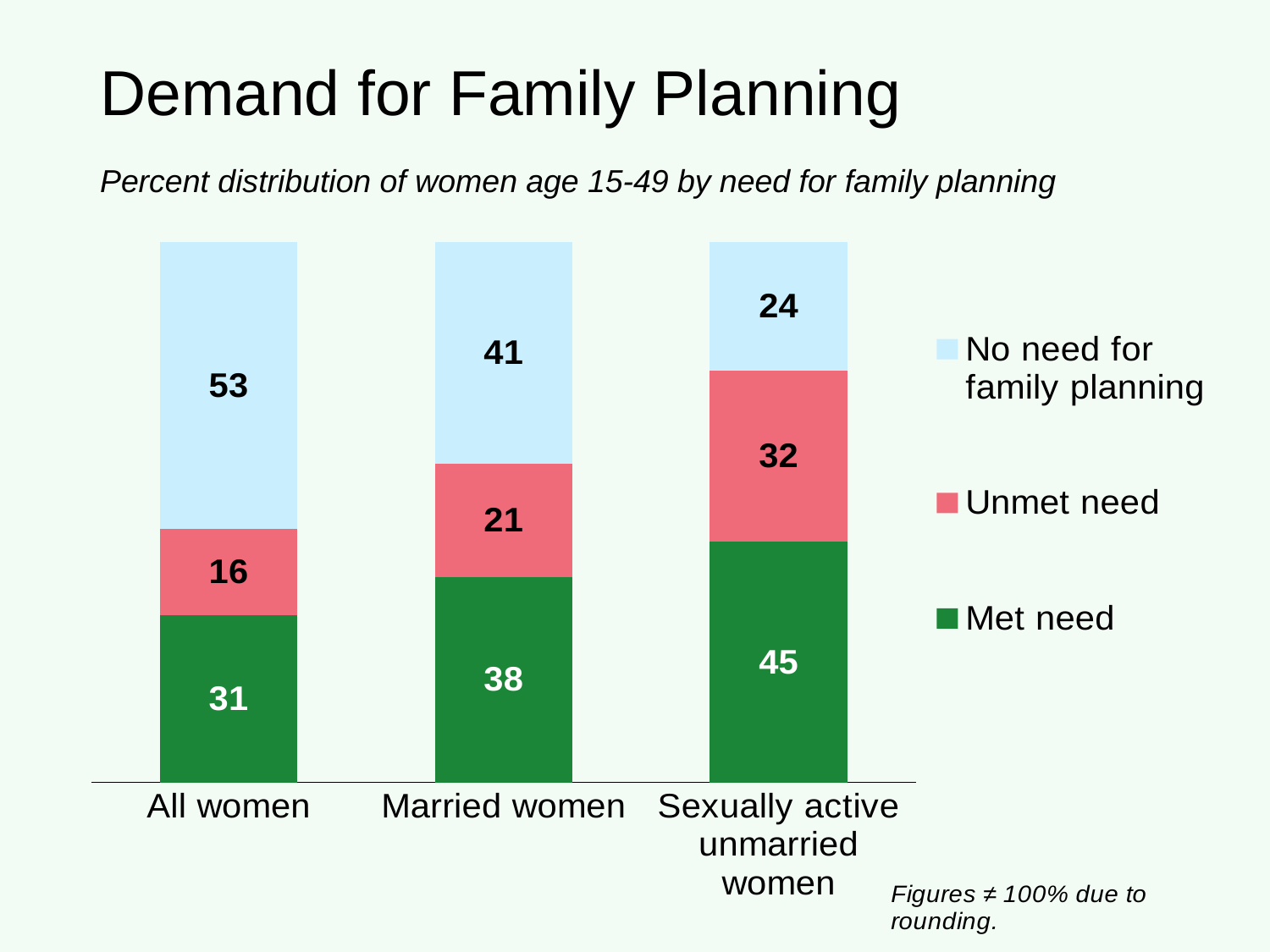

# Demand for Family Planning
Percent distribution of women age 15-49 by need for family planning

### Chart

| Category | Met need | Unmet need | No need for family planning |
|---|---|---|---|
| All women | 31.0 | 16.0 | 53.0 |
| Married women | 38.0 | 21.0 | 41.0 |
| Sexually active unmarried women | 45.0 | 32.0 | 24.0 |